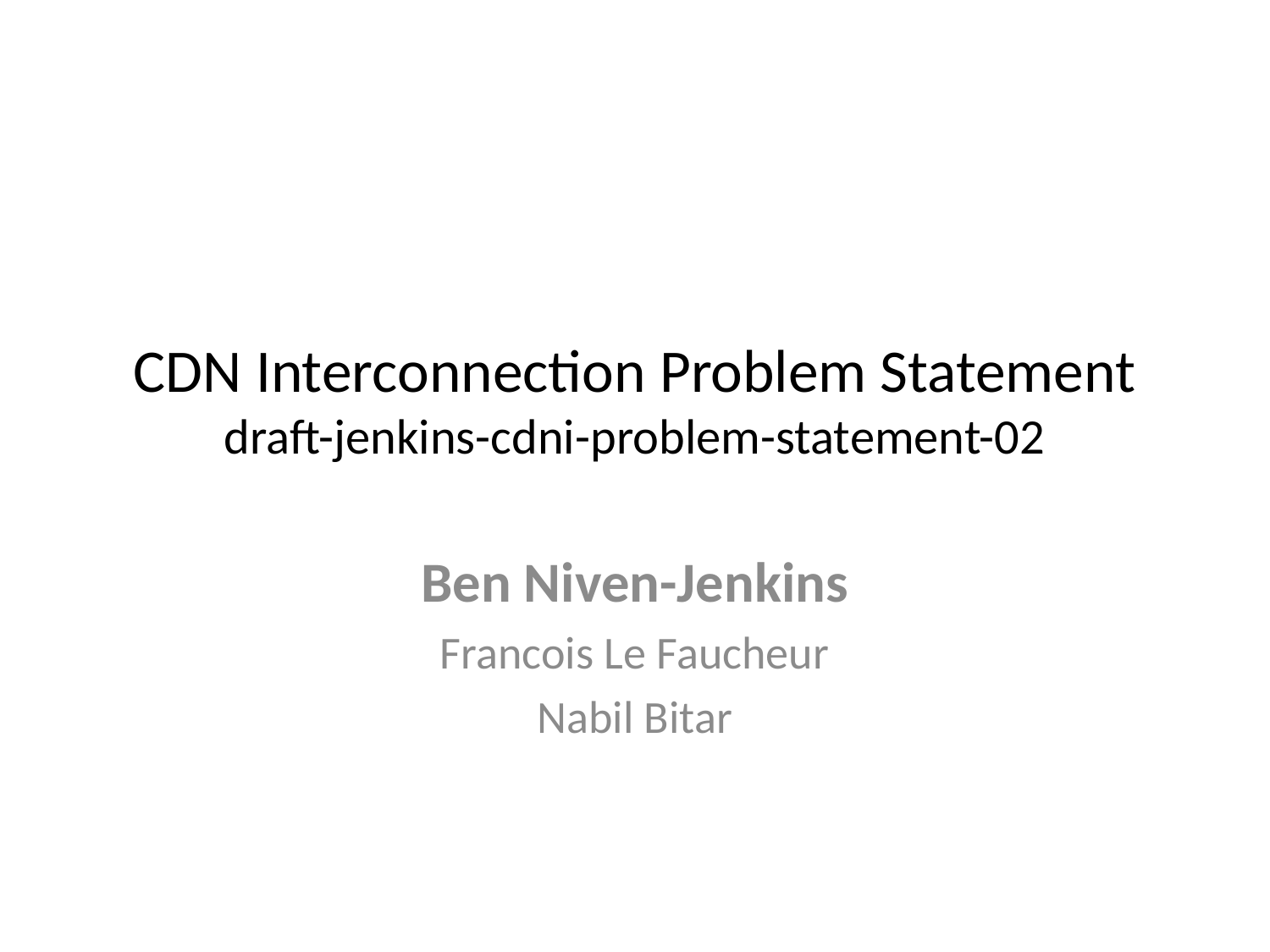

# CDN Interconnection Problem Statement draft-jenkins-cdni-problem-statement-02
Ben Niven-Jenkins
Francois Le Faucheur
Nabil Bitar